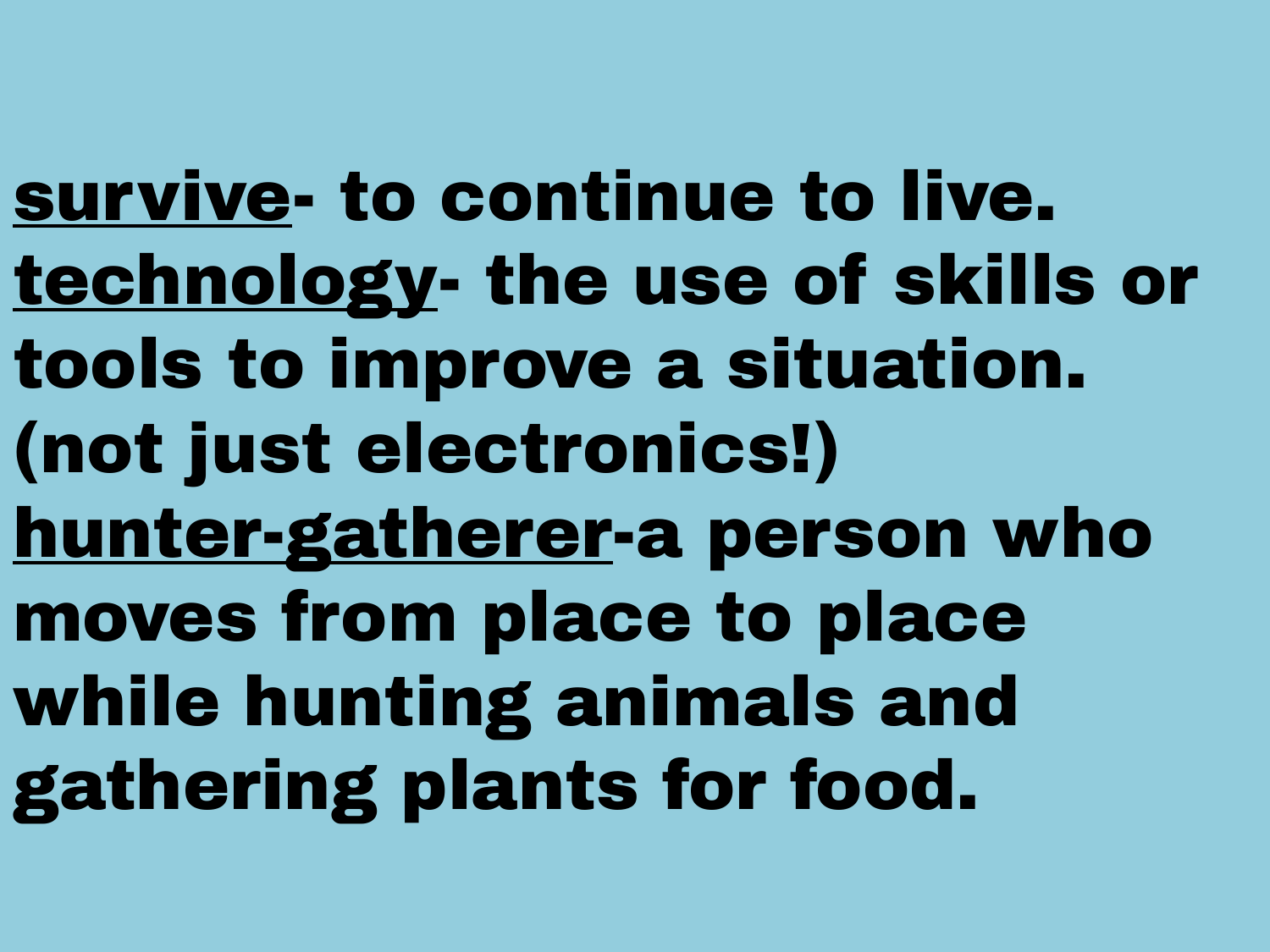

# survive- to continue to live. technology- the use of skills or tools to improve a situation. (not just electronics!) hunter-gatherer-a person who moves from place to place while hunting animals and gathering plants for food.